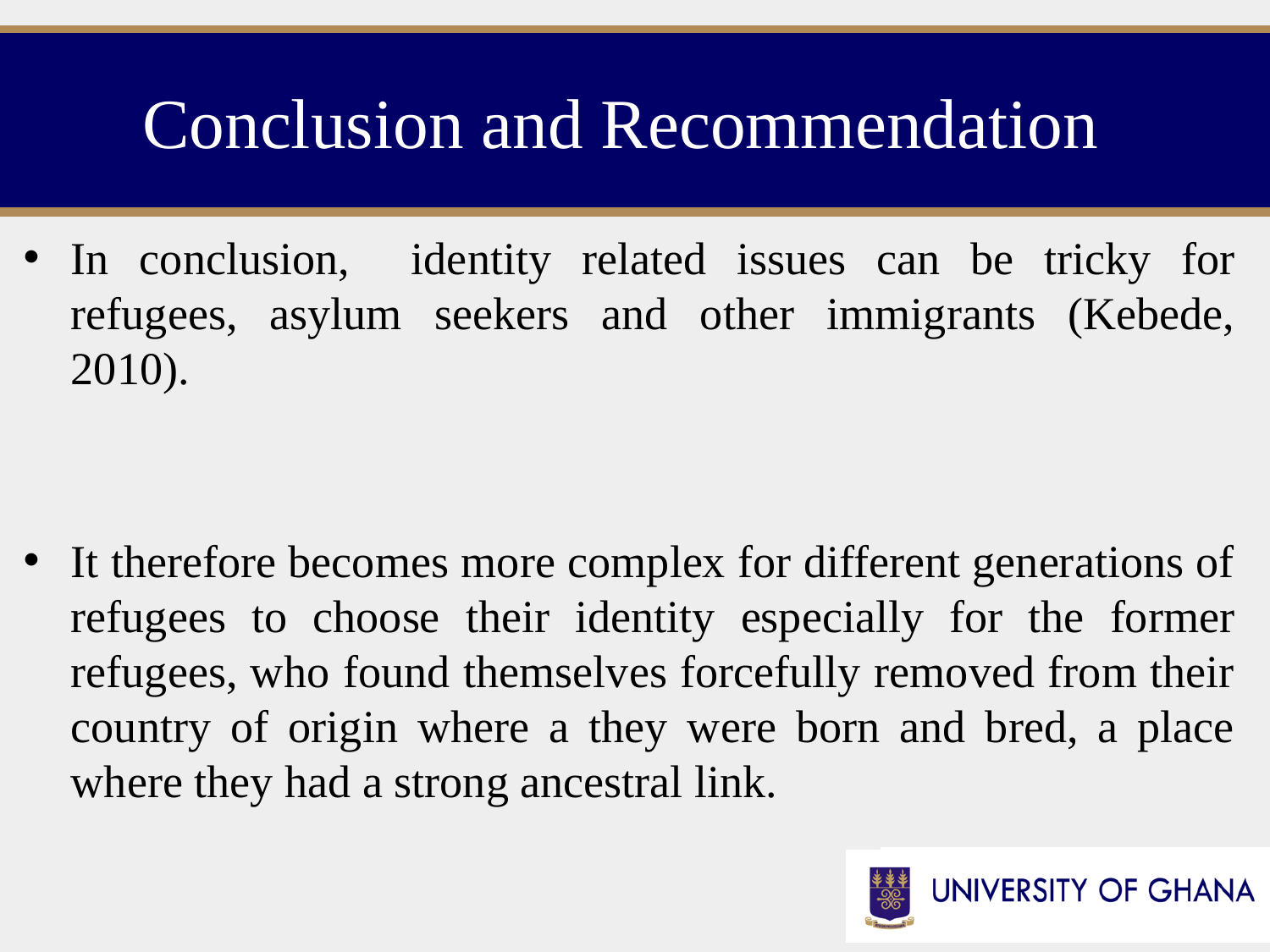

# Conclusion and Recommendation
In conclusion,  identity related issues can be tricky for refugees, asylum seekers and other immigrants (Kebede, 2010).

It therefore becomes more complex for different generations of refugees to choose their identity especially for the former refugees, who found themselves forcefully removed from their country of origin where a they were born and bred, a place where they had a strong ancestral link.